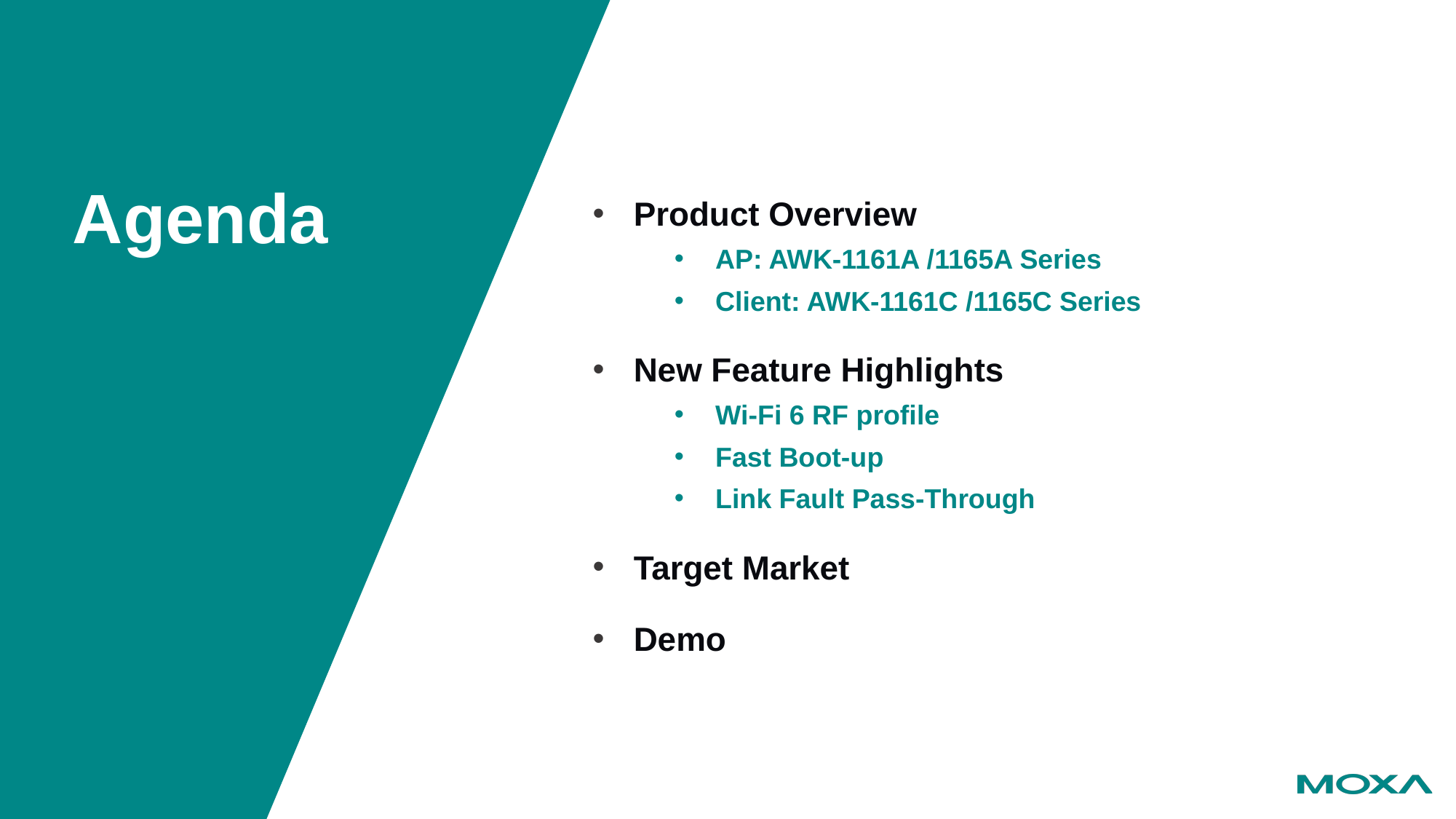

Product Overview
AP: AWK-1161A /1165A Series
Client: AWK-1161C /1165C Series
New Feature Highlights
Wi-Fi 6 RF profile
Fast Boot-up
Link Fault Pass-Through
Target Market
Demo
# Agenda